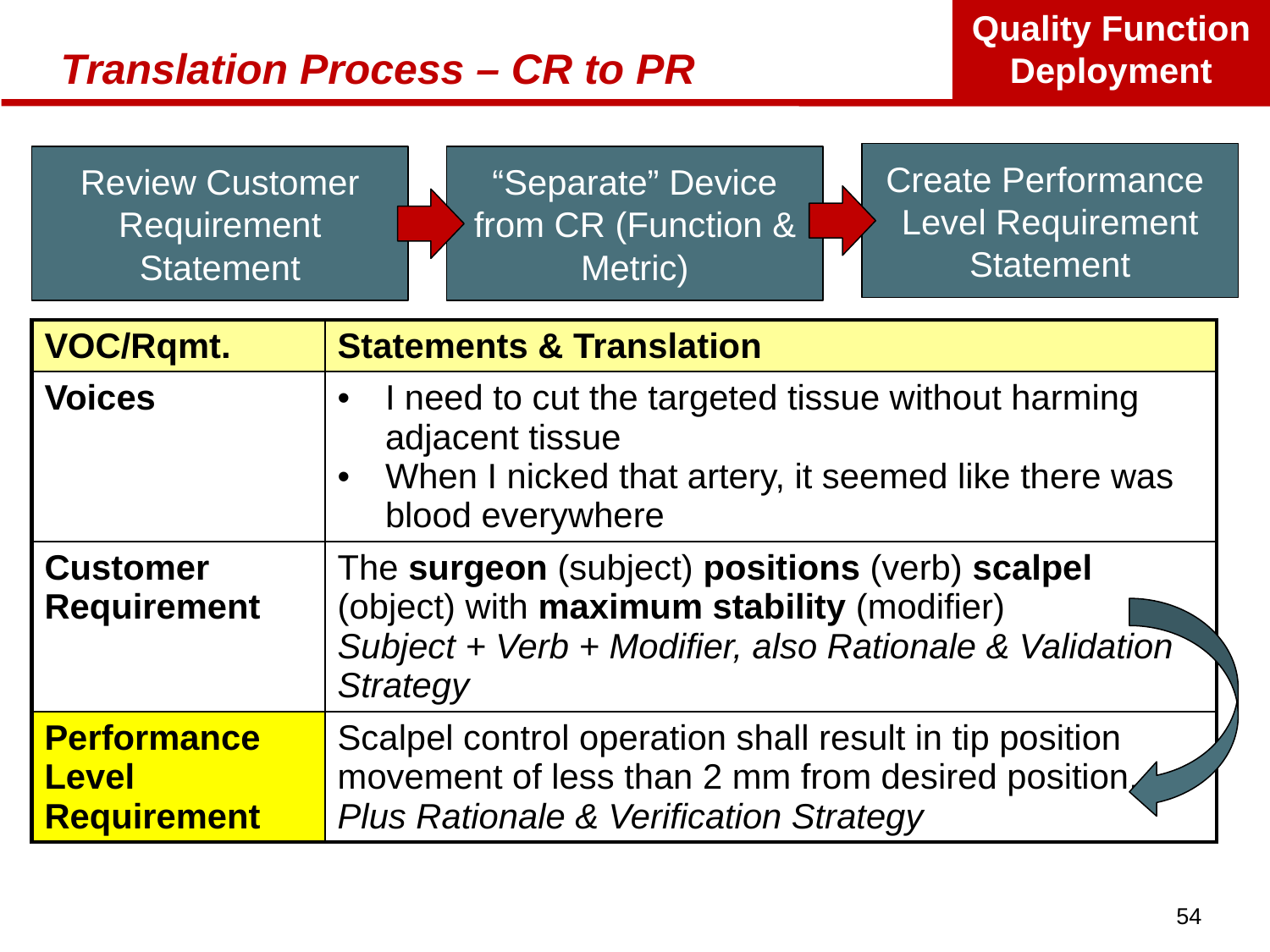

# Translation Process – CR to PR
Create Performance  Level Requirement Statement
“Separate” Device from CR (Function & Metric)
Review Customer Requirement Statement

| VOC/Rqmt. | Statements & Translation |
| --- | --- |
| Voices | I need to cut the targeted tissue without harming adjacent tissue When I nicked that artery, it seemed like there was blood everywhere |
| Customer Requirement | The surgeon (subject) positions (verb) scalpel (object) with maximum stability (modifier) Subject + Verb + Modifier, also Rationale & Validation Strategy |
| Performance Level Requirement | Scalpel control operation shall result in tip position movement of less than 2 mm from desired position. Plus Rationale & Verification Strategy |